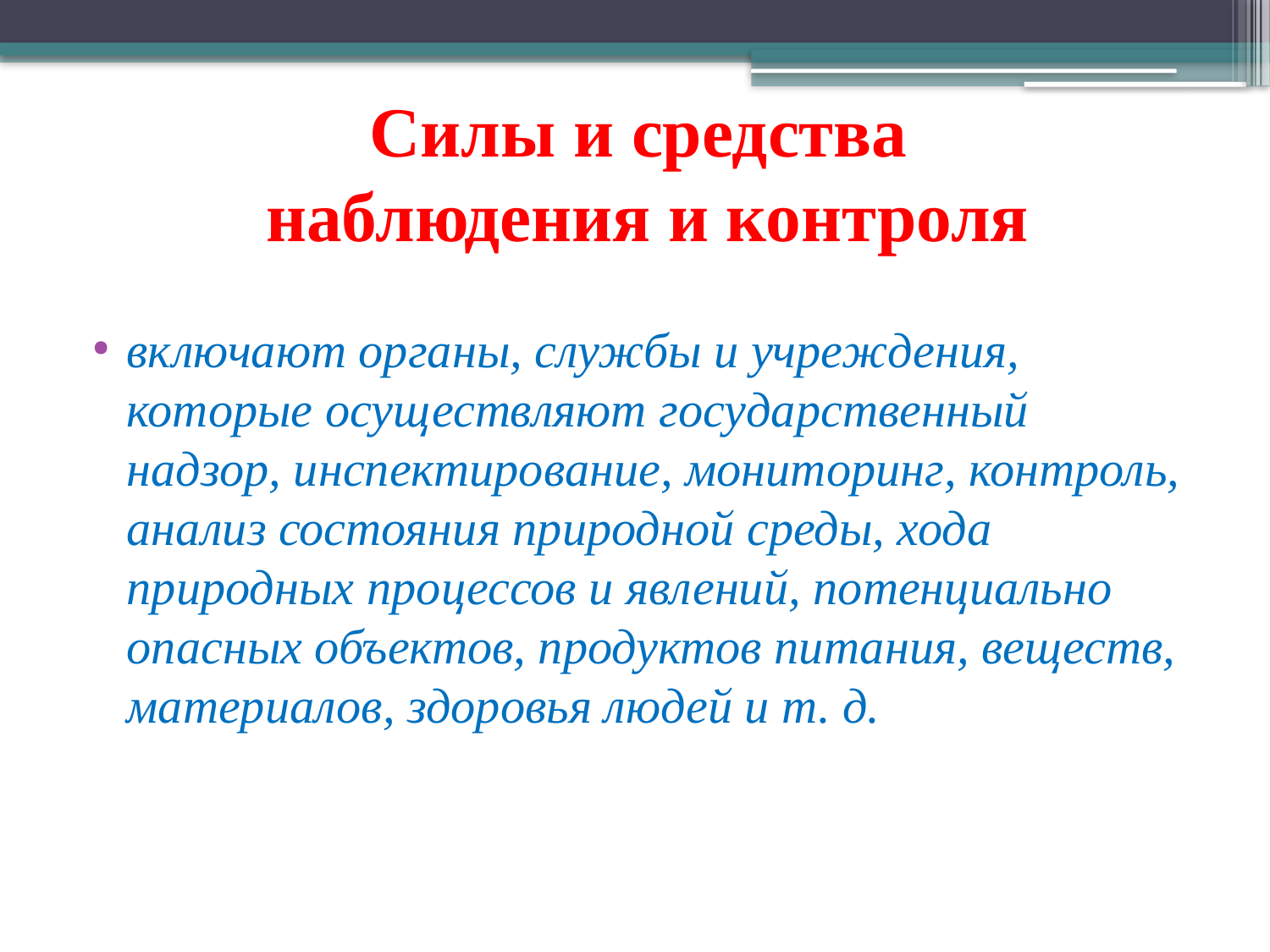

# Силы и средства наблюдения и контроля
включают органы, службы и учреждения, которые осуществляют государственный надзор, инспектирование, мониторинг, контроль, анализ состояния природной среды, хода природных процессов и явлений, потенциально опасных объектов, продуктов питания, веществ, материалов, здоровья людей и т. д.